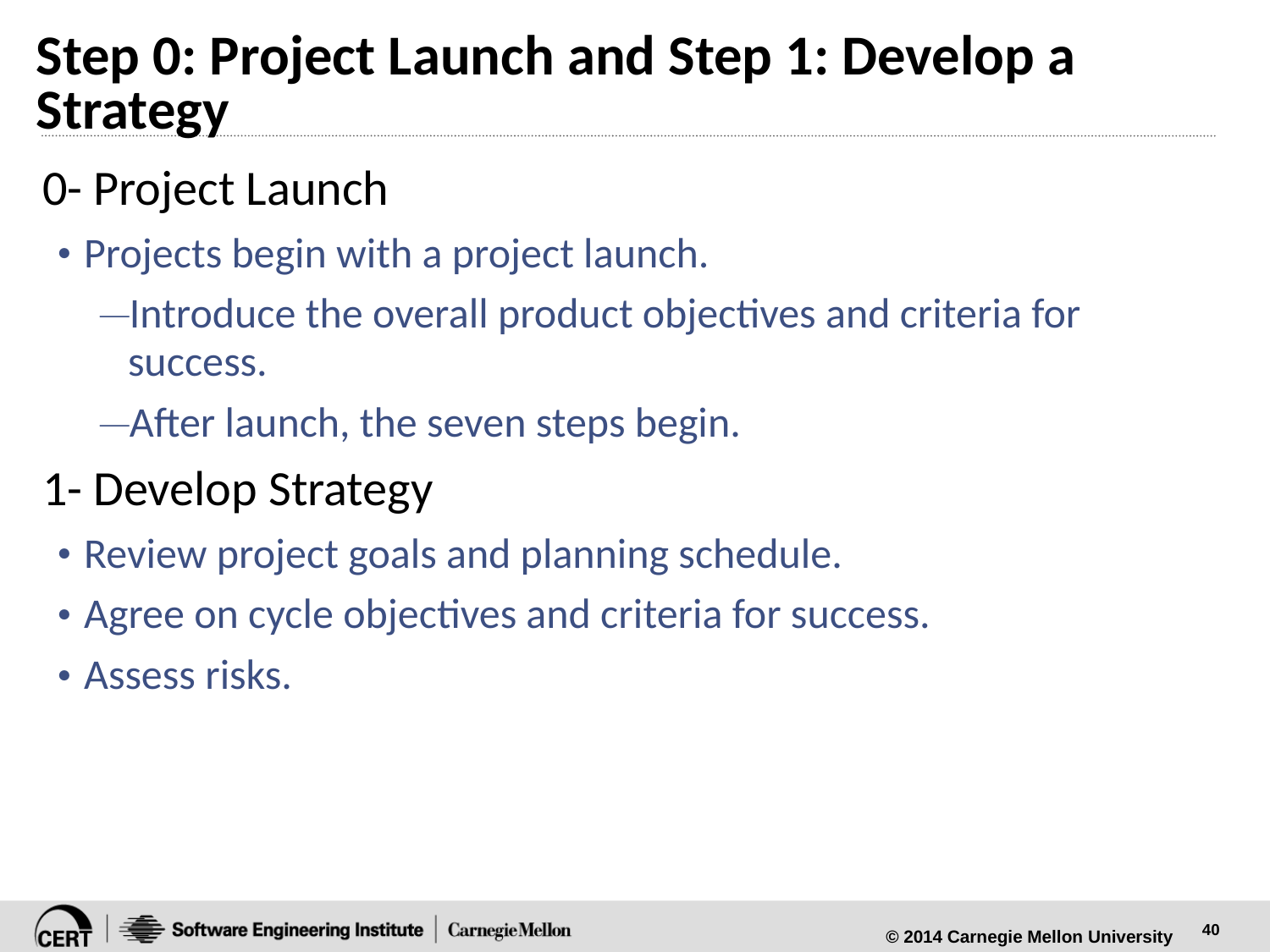

# Step 0: Project Launch and Step 1: Develop a Strategy
0- Project Launch
Projects begin with a project launch.
Introduce the overall product objectives and criteria for success.
After launch, the seven steps begin.
1- Develop Strategy
Review project goals and planning schedule.
Agree on cycle objectives and criteria for success.
Assess risks.